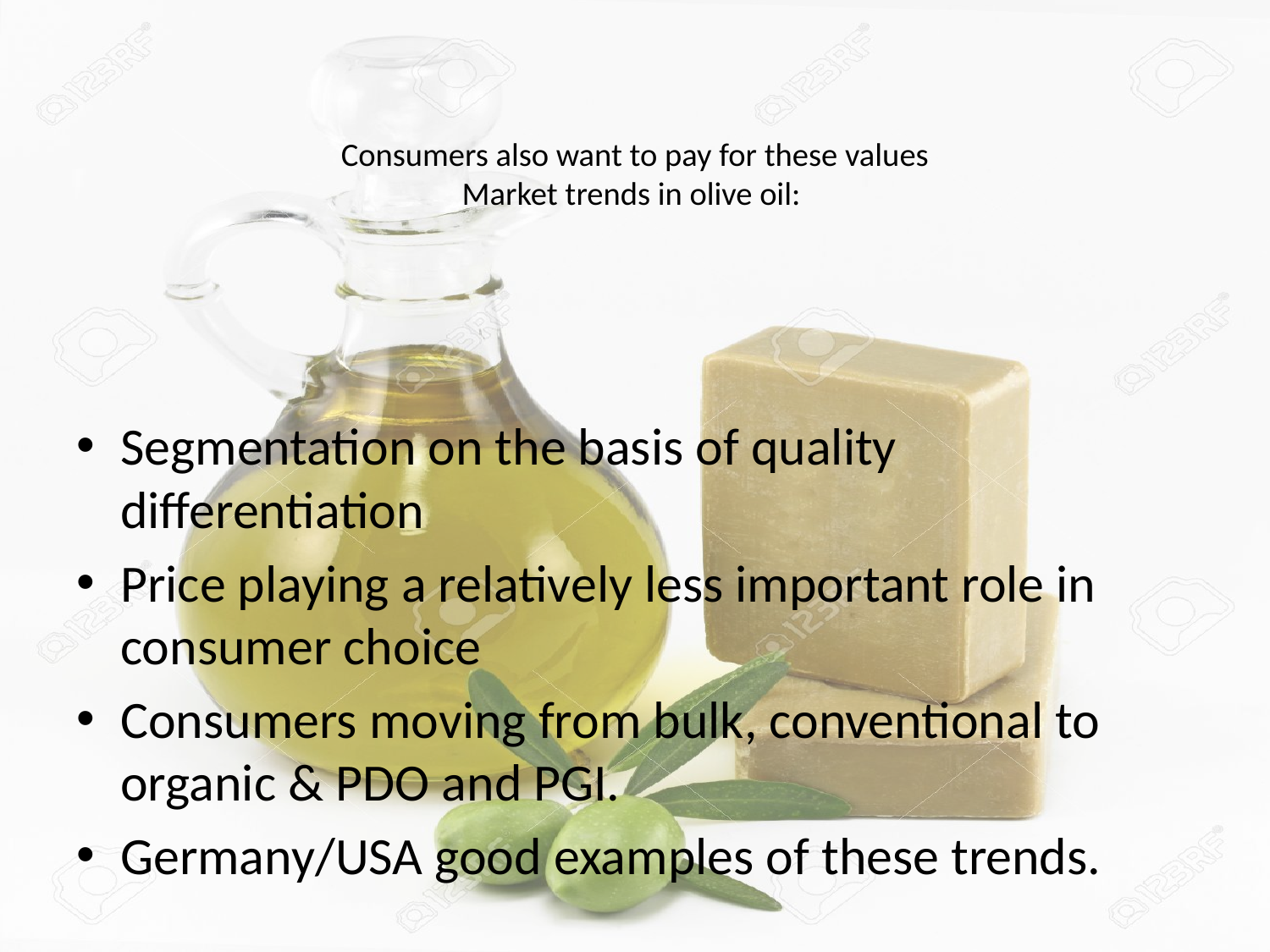

# Consumers also want to pay for these values Market trends in olive oil:
Segmentation on the basis of quality differentiation
Price playing a relatively less important role in consumer choice
Consumers moving from bulk, conventional to organic & PDO and PGI.
Germany/USA good examples of these trends.